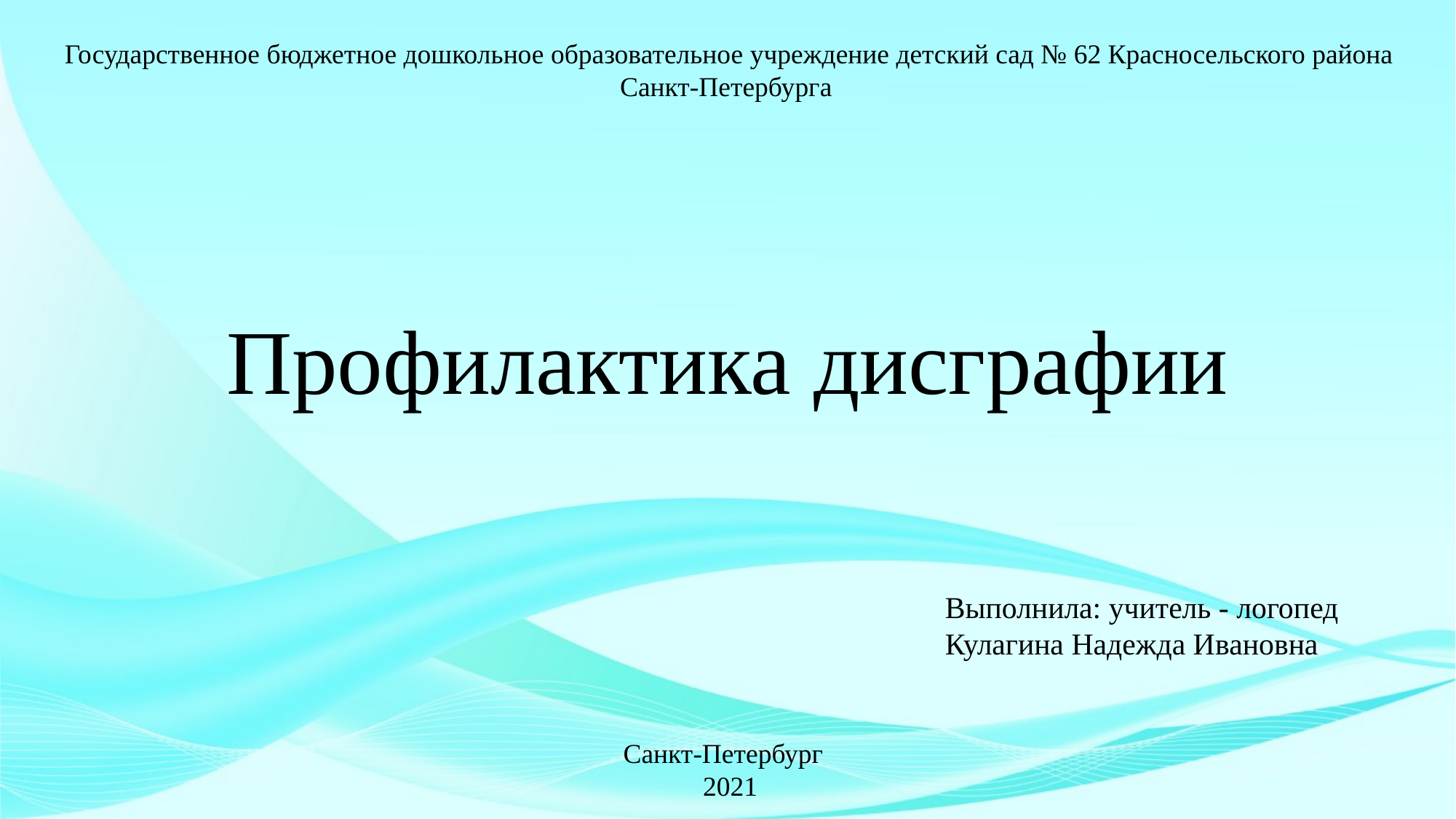

Государственное бюджетное дошкольное образовательное учреждение детский сад № 62 Красносельского района Санкт-Петербурга
# Профилактика дисграфии
Выполнила: учитель - логопед
Кулагина Надежда Ивановна
Санкт-Петербург
2021